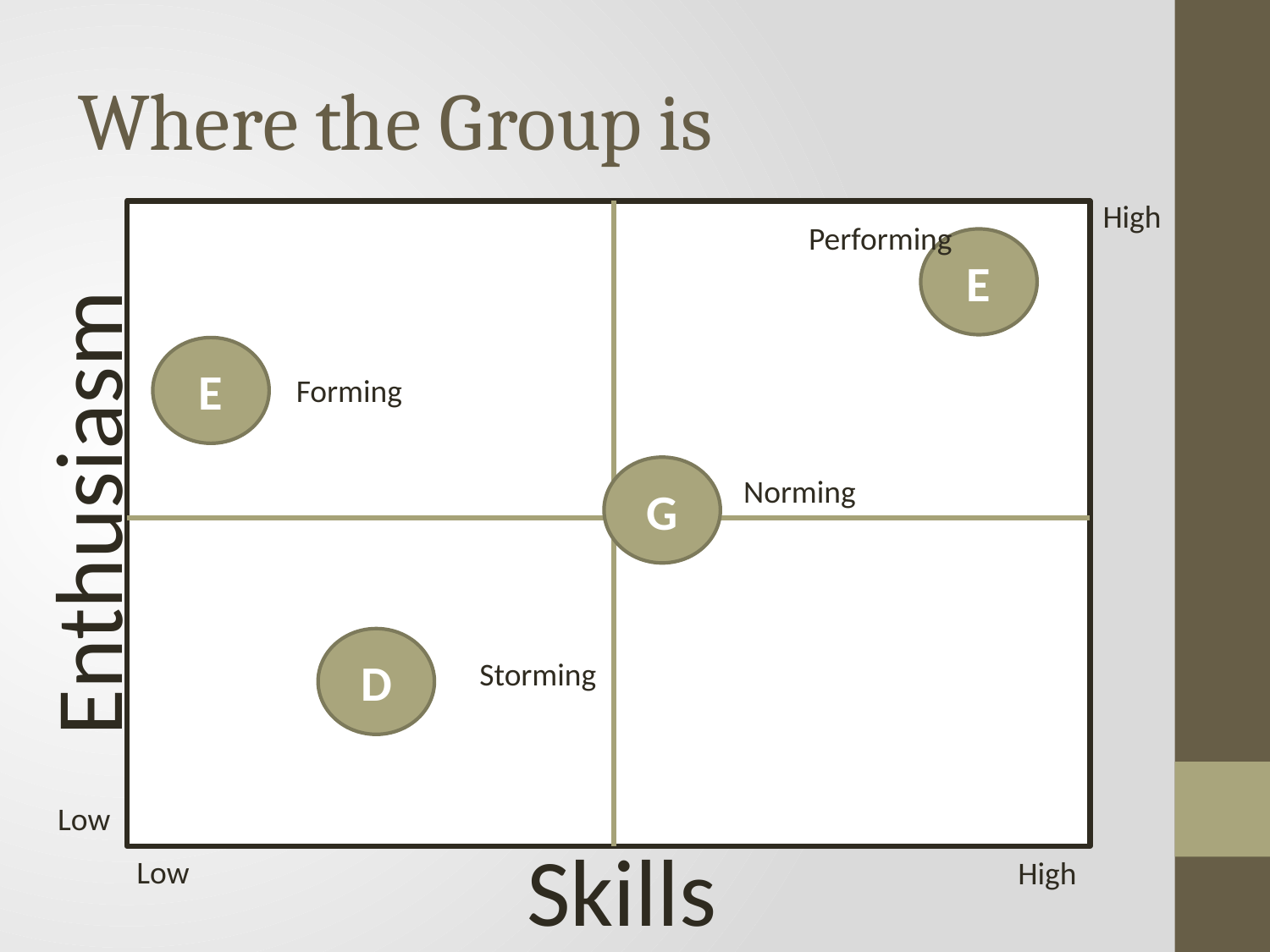

# Where the Group is
High

Performing
E
E
Forming
Enthusiasm
G
Norming
D
Storming
Low
Skills
Low
High